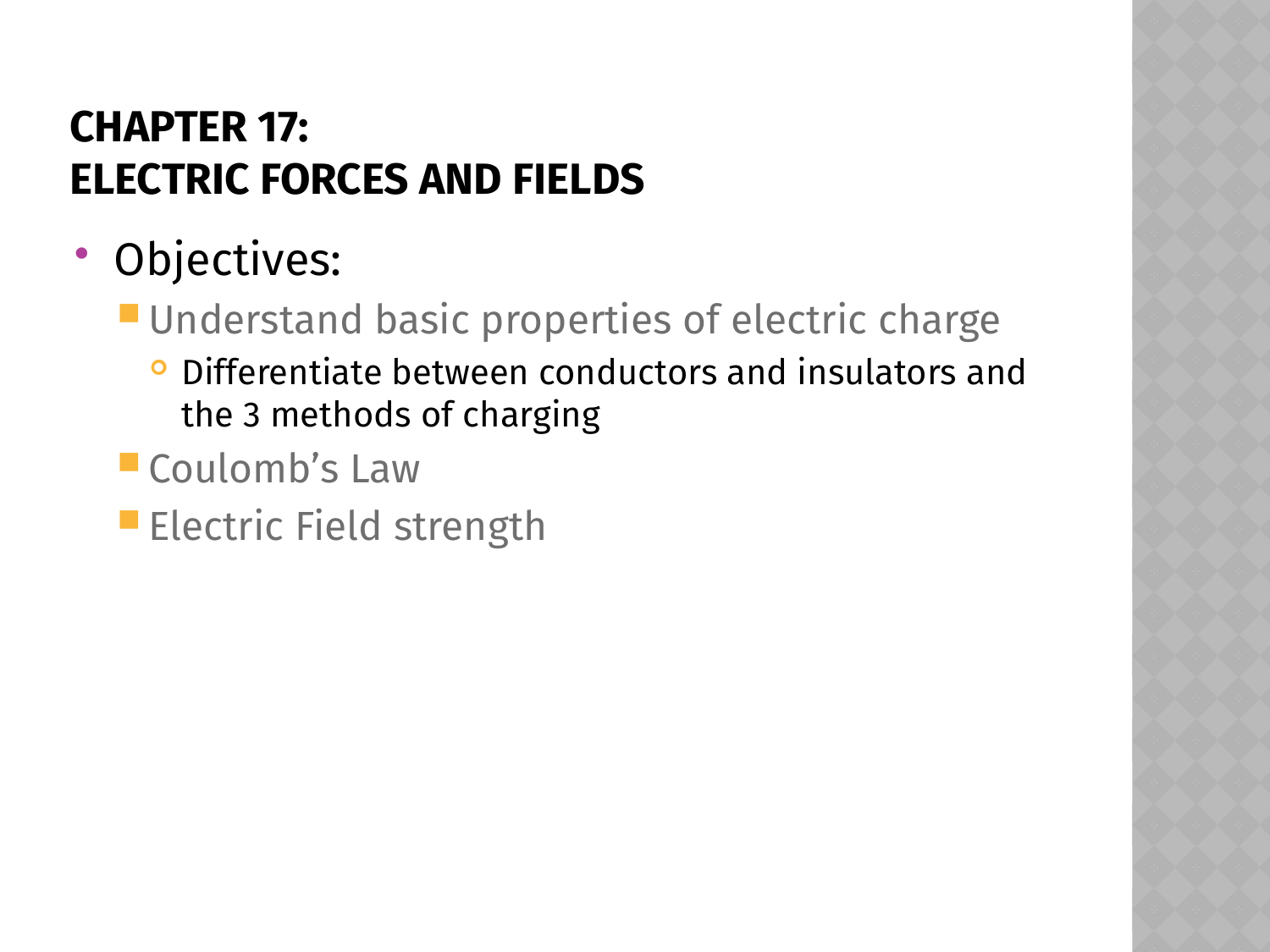

# Chapter 17: Electric Forces and Fields
Objectives:
Understand basic properties of electric charge
Differentiate between conductors and insulators and the 3 methods of charging
Coulomb’s Law
Electric Field strength